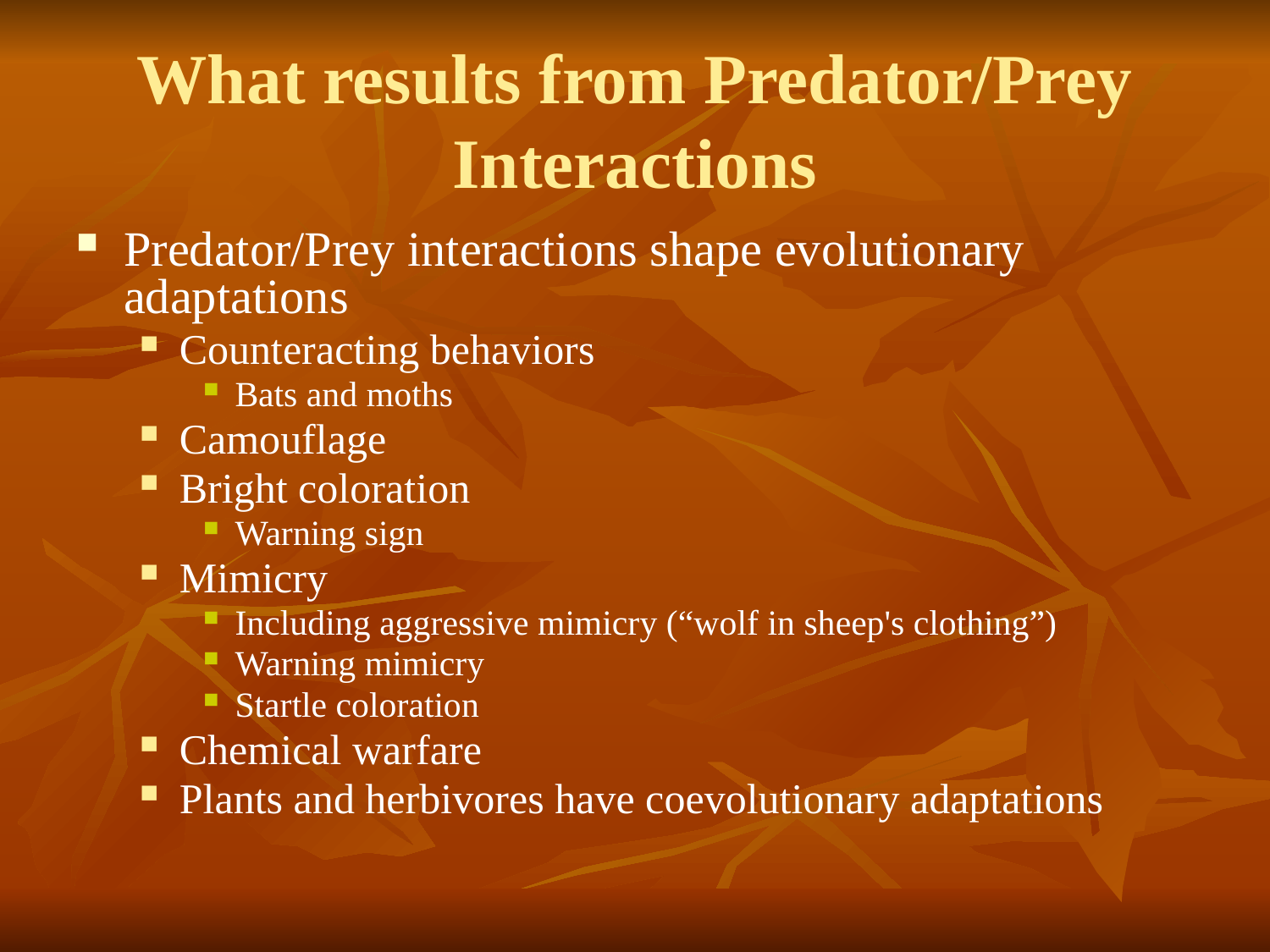

What results from Predator/Prey Interactions
Predator/Prey interactions shape evolutionary adaptations
Counteracting behaviors
Bats and moths
Camouflage
Bright coloration
Warning sign
Mimicry
Including aggressive mimicry (“wolf in sheep's clothing”)
Warning mimicry
Startle coloration
Chemical warfare
Plants and herbivores have coevolutionary adaptations